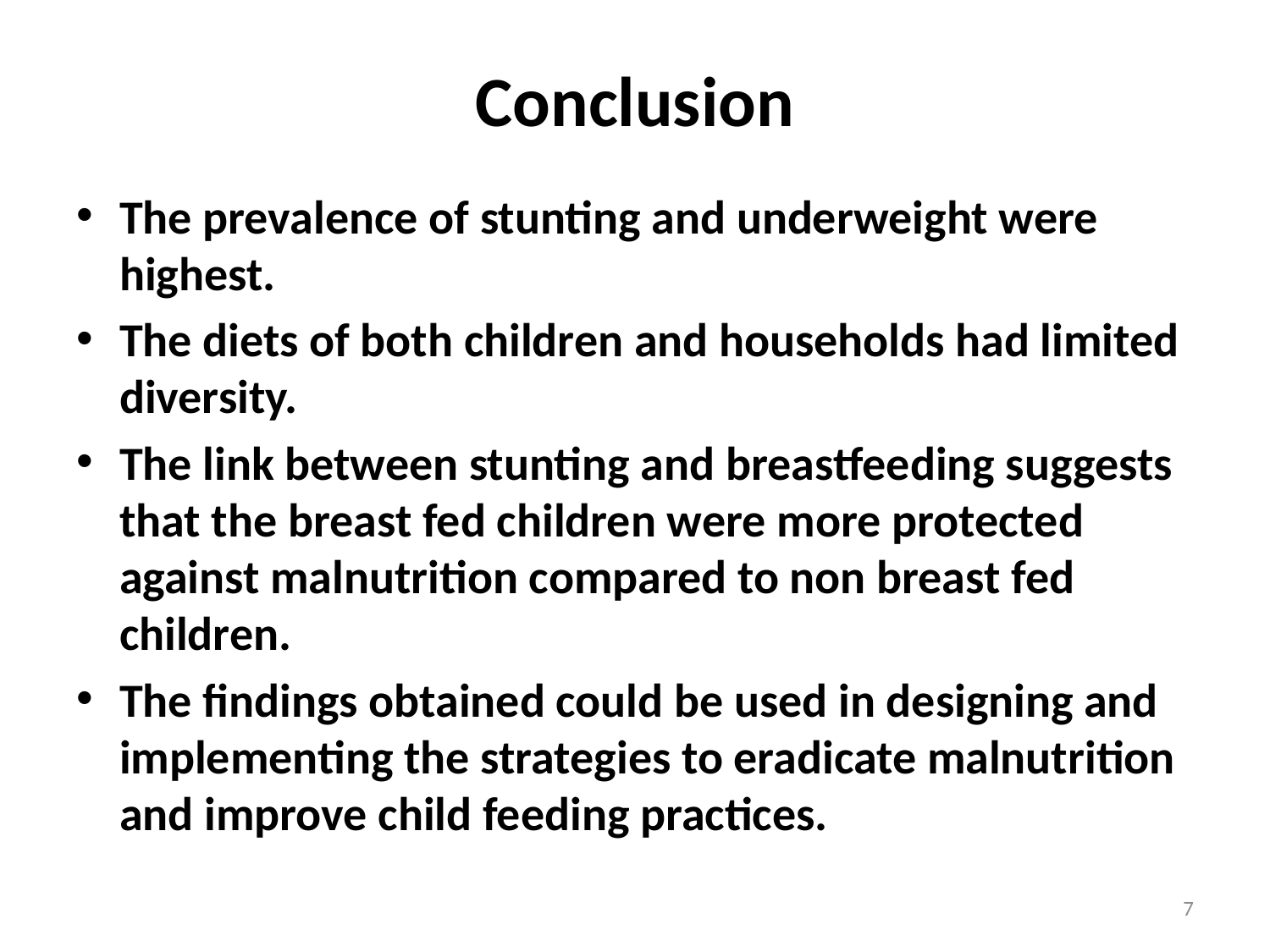

# Conclusion
The prevalence of stunting and underweight were highest.
The diets of both children and households had limited diversity.
The link between stunting and breastfeeding suggests that the breast fed children were more protected against malnutrition compared to non breast fed children.
The findings obtained could be used in designing and implementing the strategies to eradicate malnutrition and improve child feeding practices.
7